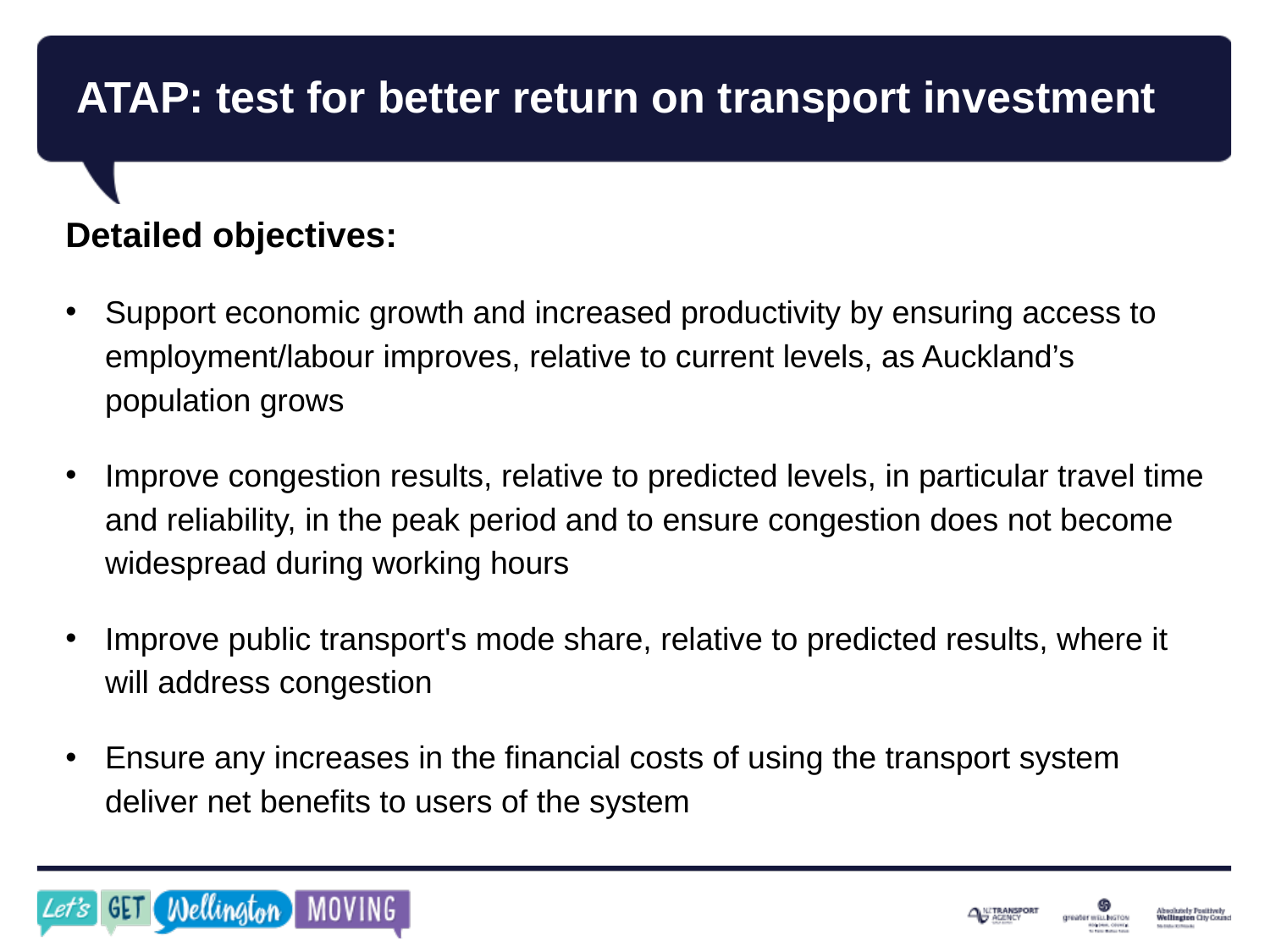

# ATAP: test for better return on transport investment
Detailed objectives:
Support economic growth and increased productivity by ensuring access to employment/labour improves, relative to current levels, as Auckland’s population grows
Improve congestion results, relative to predicted levels, in particular travel time and reliability, in the peak period and to ensure congestion does not become widespread during working hours
Improve public transport's mode share, relative to predicted results, where it will address congestion
Ensure any increases in the financial costs of using the transport system deliver net benefits to users of the system